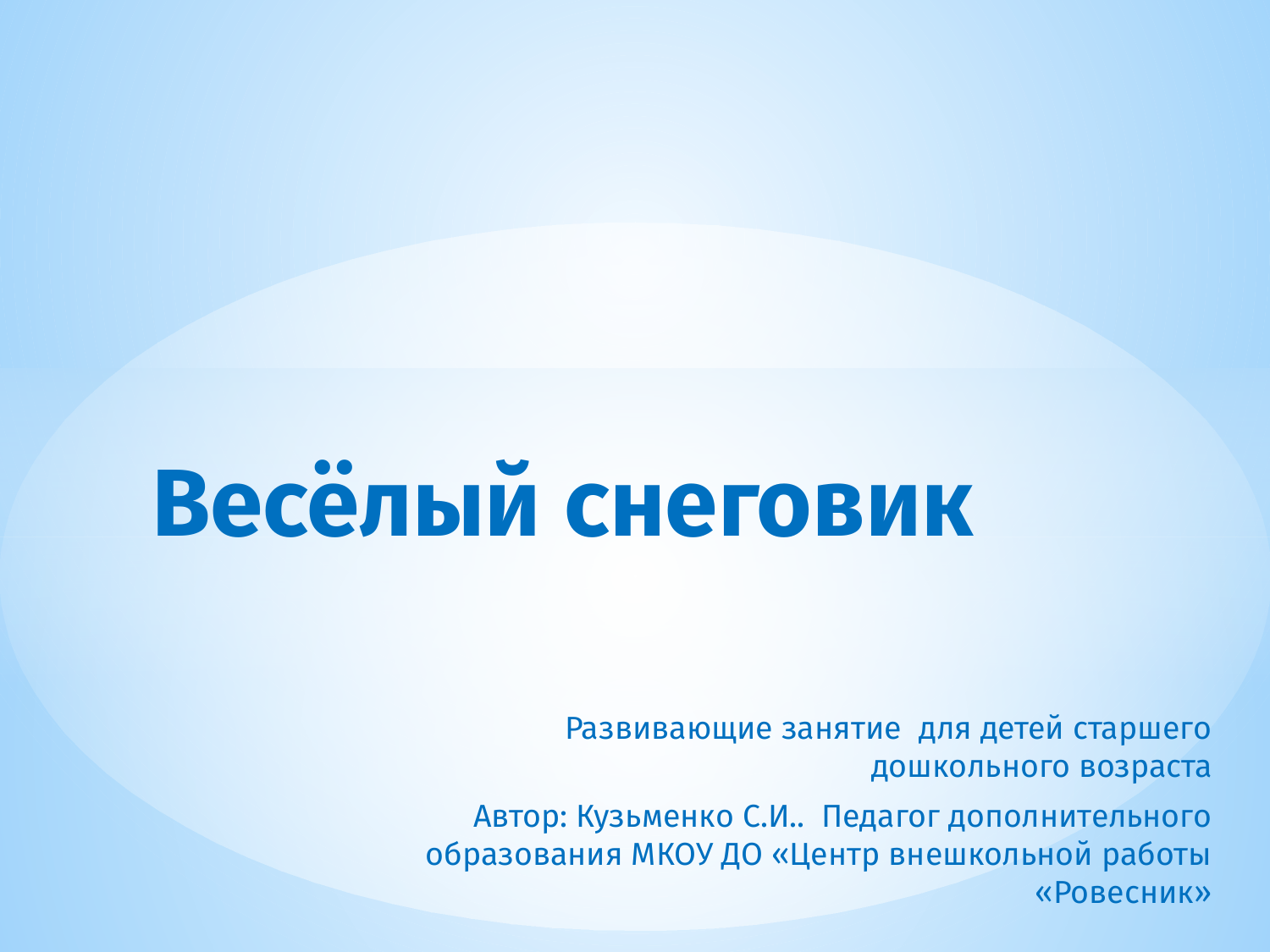

# Весёлый снеговик
Развивающие занятие  для детей старшего дошкольного возраста
Автор: Кузьменко С.И..  Педагог дополнительного образования МКОУ ДО «Центр внешкольной работы «Ровесник»